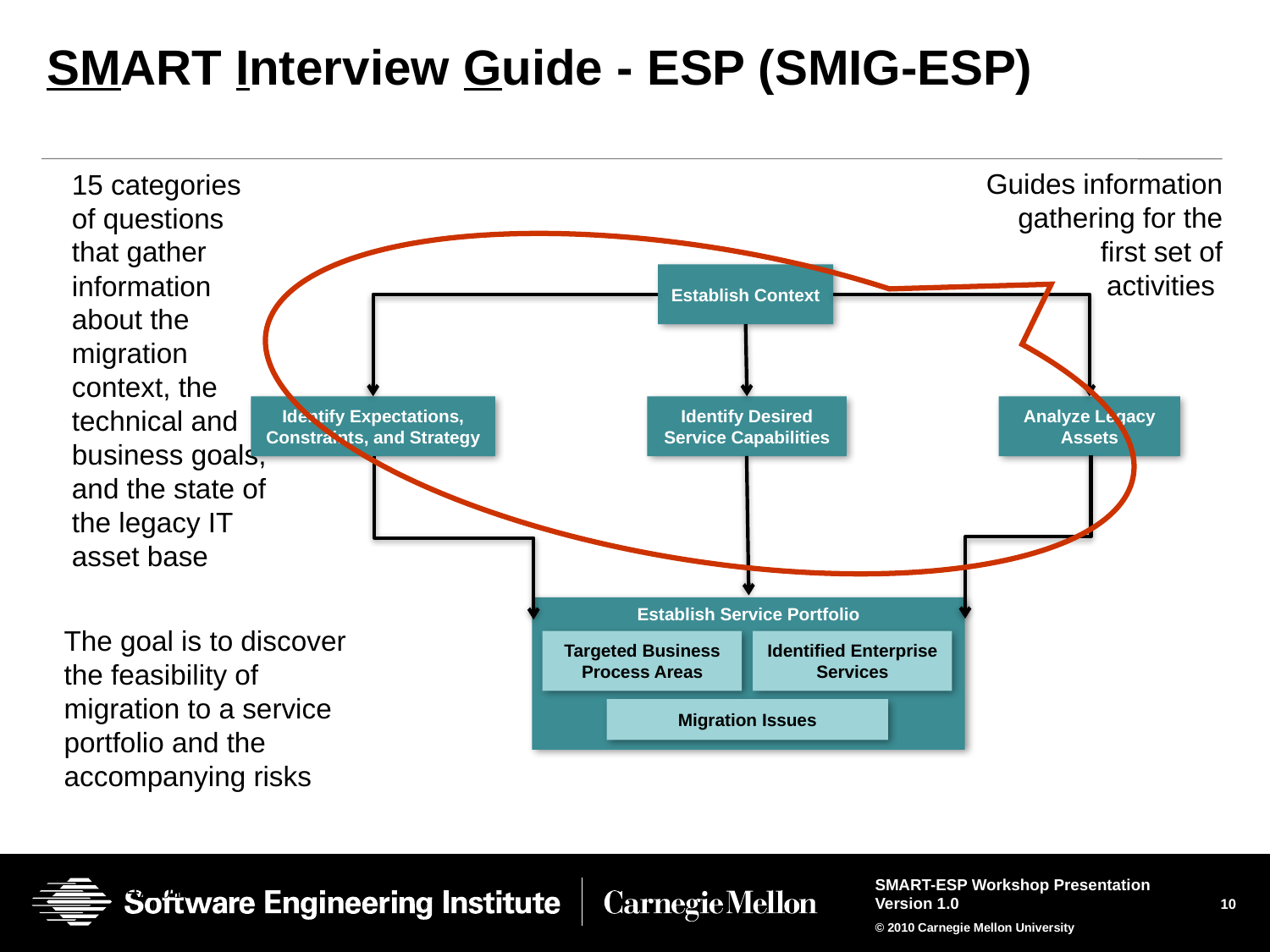

# SMART Interview Guide - ESP (SMIG-ESP)
Guides information gathering for the first set of activities

15 categories of questions that gather information about the migration context, the technical and business goals, and the state of the legacy IT asset base

Establish Context
Identify Expectations, Constraints, and Strategy
Identify Desired Service Capabilities
Analyze Legacy Assets
Establish Service Portfolio

Targeted Business Process Areas
Identified Enterprise Services
Migration Issues
The goal is to discover the feasibility of migration to a service portfolio and the accompanying risks
2/4/2013